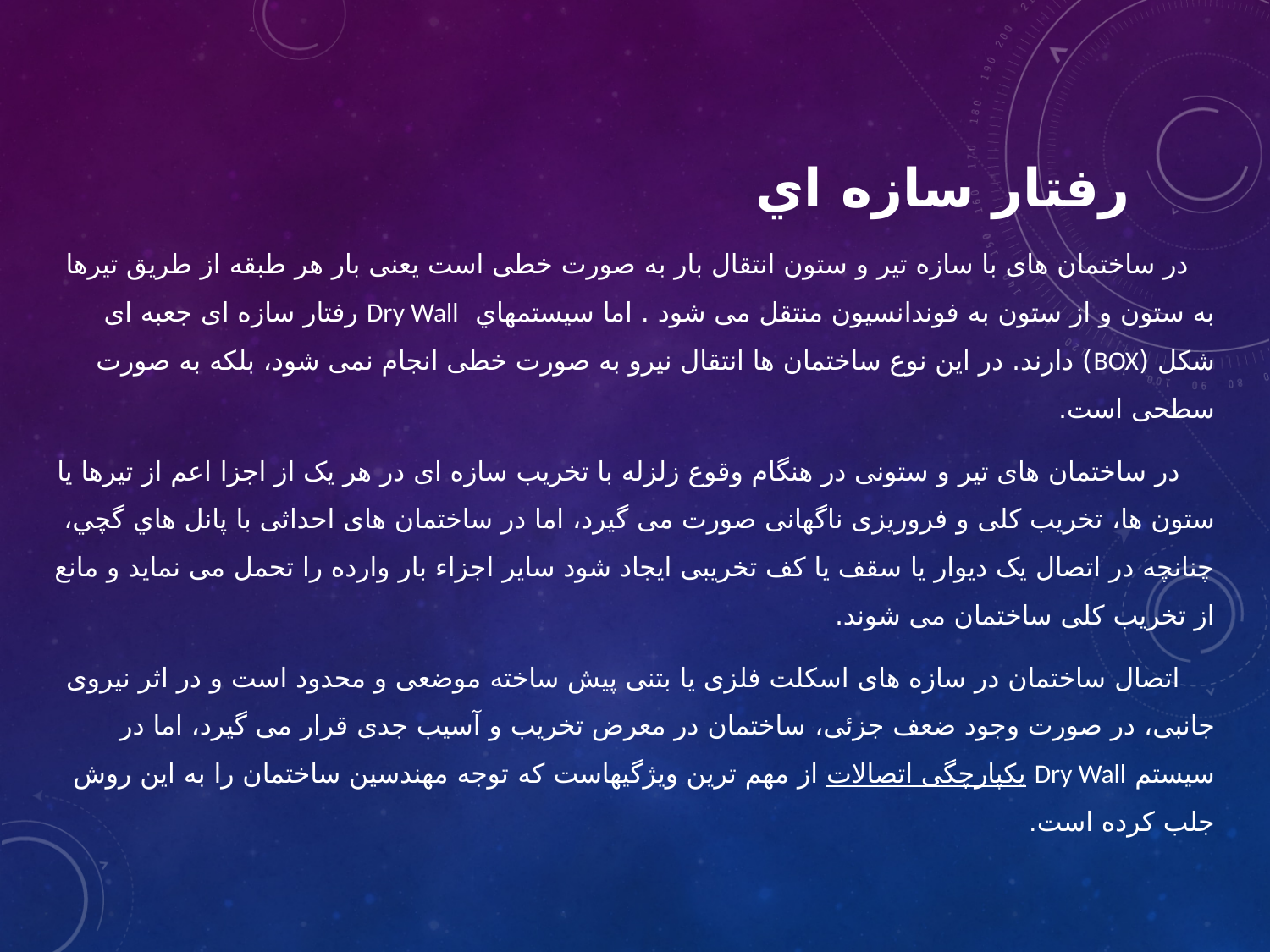

# رفتار سازه اي
در ساختمان های با سازه تير و ستون انتقال بار به صورت خطی است يعنی بار هر طبقه از طريق تيرها به ستون و از ستون به فوندانسيون منتقل می شود . اما سيستمهاي  Dry Wall رفتار سازه ای جعبه ای شکل (BOX) دارند. در اين نوع ساختمان ها انتقال نيرو به صورت خطی انجام نمی شود، بلکه به صورت سطحی است.
 در ساختمان های تير و ستونی در هنگام وقوع زلزله با تخريب سازه ای در هر يک از اجزا اعم از تيرها يا ستون ها، تخريب کلی و فروريزی ناگهانی صورت می گيرد، اما در ساختمان های احداثی با پانل هاي گچي، چنانچه در اتصال يک ديوار يا سقف يا کف تخريبی ايجاد شود ساير اجزاء بار وارده را تحمل می نمايد و مانع از تخريب کلی ساختمان می شوند.
 اتصال ساختمان در سازه های اسکلت فلزی يا بتنی پيش ساخته موضعی و محدود است و در اثر نيروی جانبی، در صورت وجود ضعف جزئی، ساختمان در معرض تخريب و آسيب جدی قرار می گيرد، اما در سيستم Dry Wall يکپارچگی اتصالات از مهم ترين ويژگيهاست كه توجه مهندسين ساختمان را به اين روش جلب کرده است.